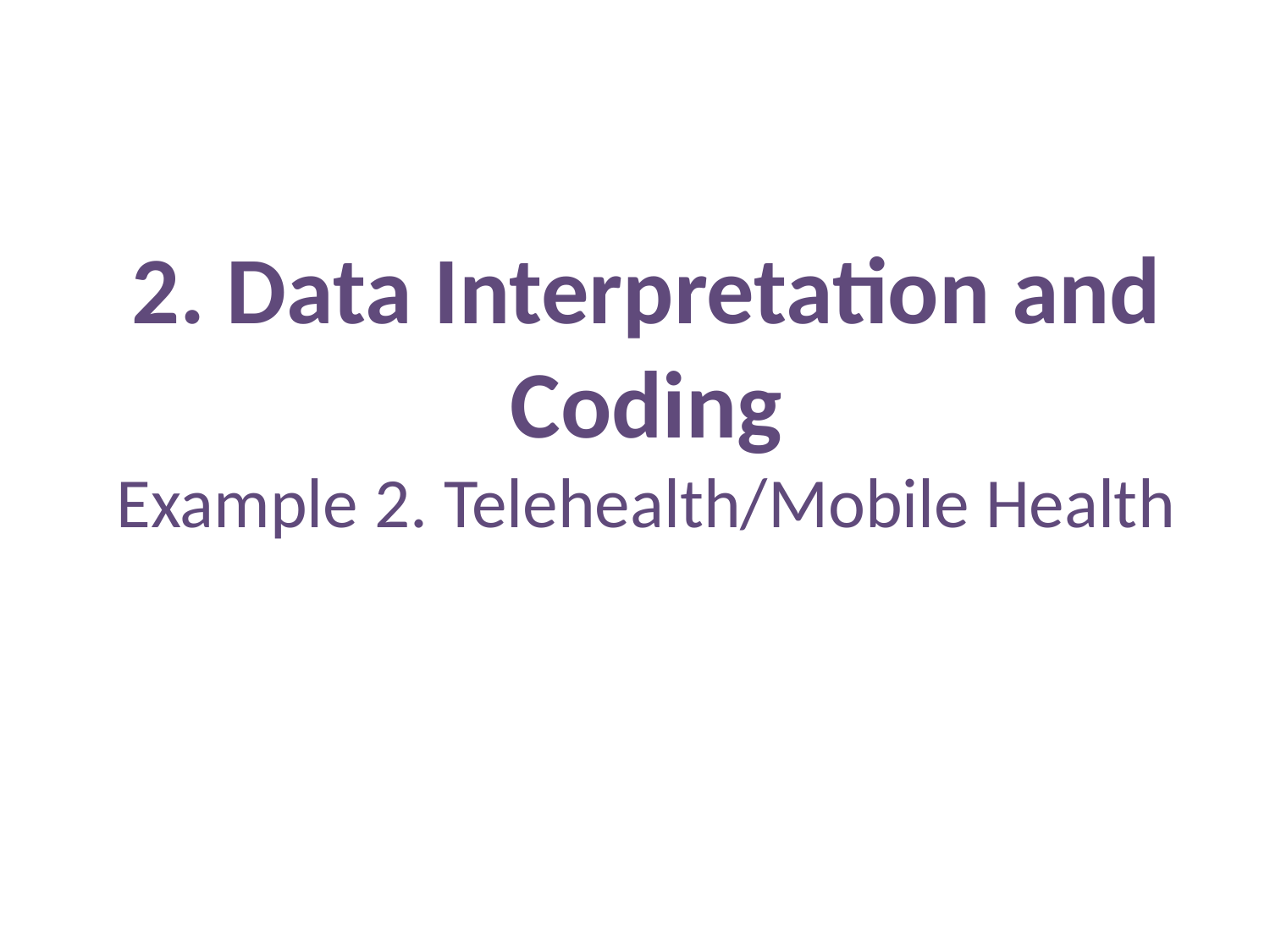

# 2. Data Interpretation and Coding Example 2. Telehealth/Mobile Health